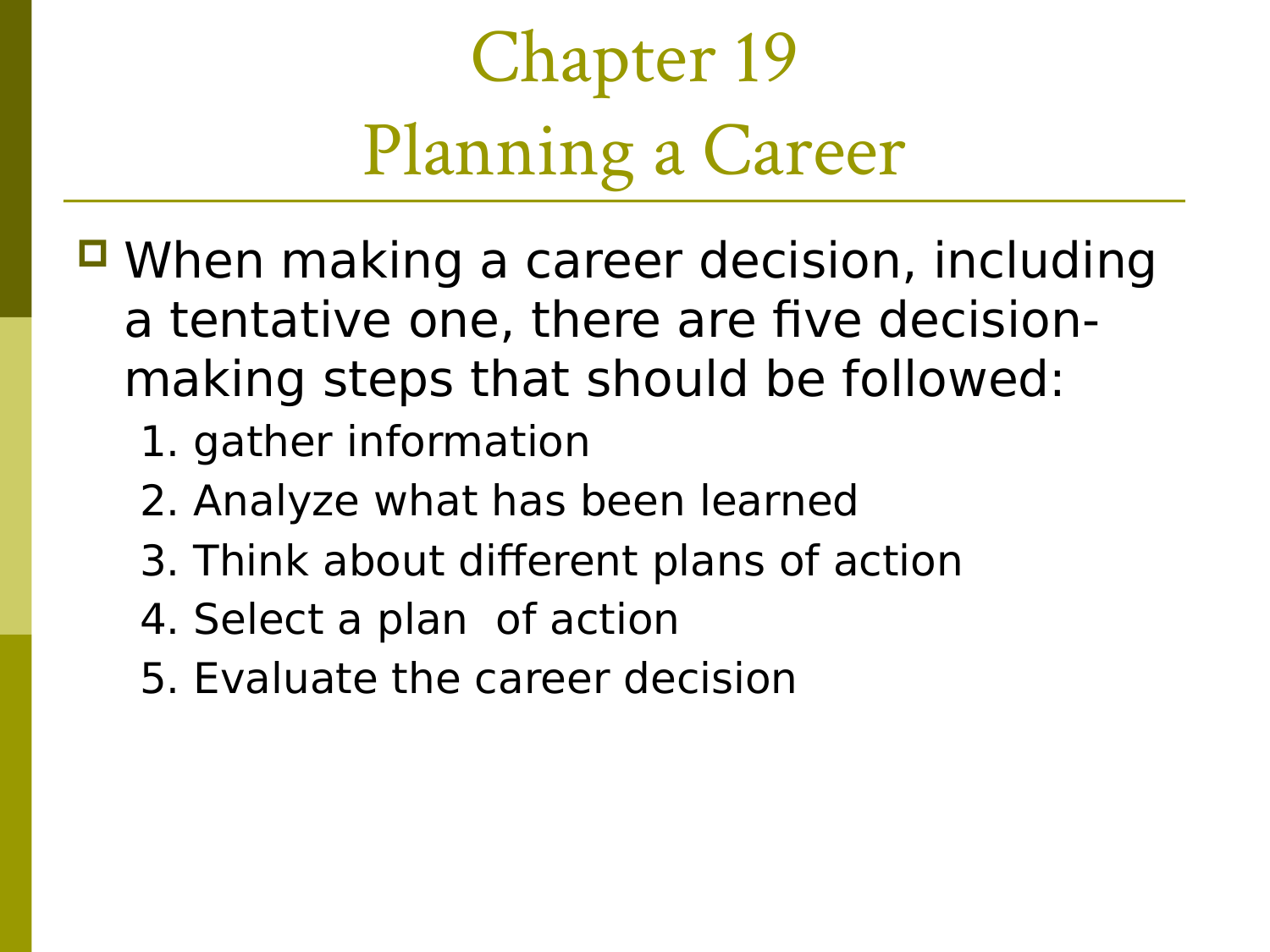

# Chapter 19 Planning a Career
When making a career decision, including a tentative one, there are five decision-making steps that should be followed:
1. gather information
2. Analyze what has been learned
3. Think about different plans of action
4. Select a plan  of action
5. Evaluate the career decision